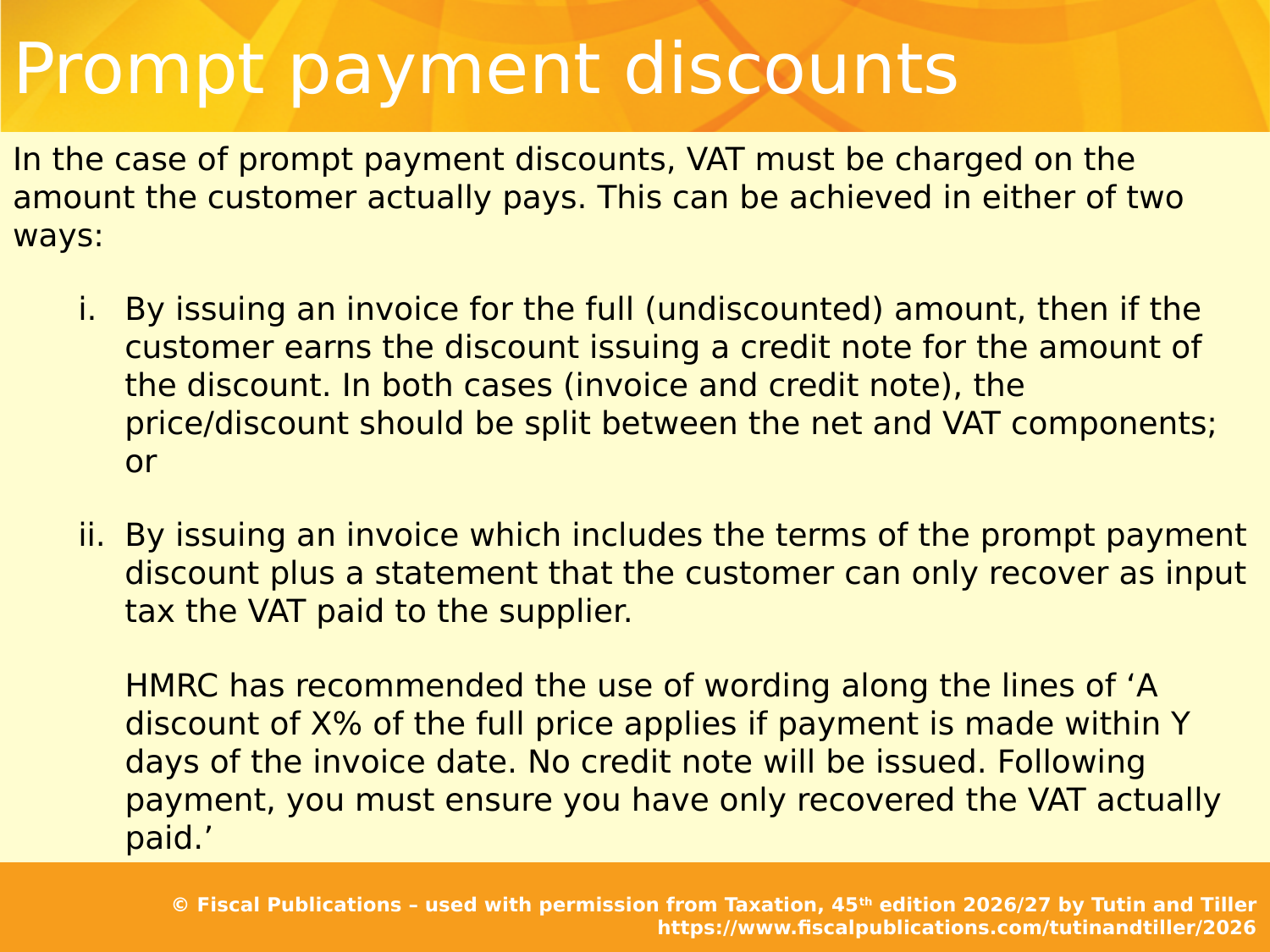

# Prompt payment discounts
In the case of prompt payment discounts, VAT must be charged on the amount the customer actually pays. This can be achieved in either of two ways:

By issuing an invoice for the full (undiscounted) amount, then if the customer earns the discount issuing a credit note for the amount of the discount. In both cases (invoice and credit note), the price/discount should be split between the net and VAT components; or

By issuing an invoice which includes the terms of the prompt payment discount plus a statement that the customer can only recover as input tax the VAT paid to the supplier.

HMRC has recommended the use of wording along the lines of ‘A discount of X% of the full price applies if payment is made within Y days of the invoice date. No credit note will be issued. Following payment, you must ensure you have only recovered the VAT actually paid.’